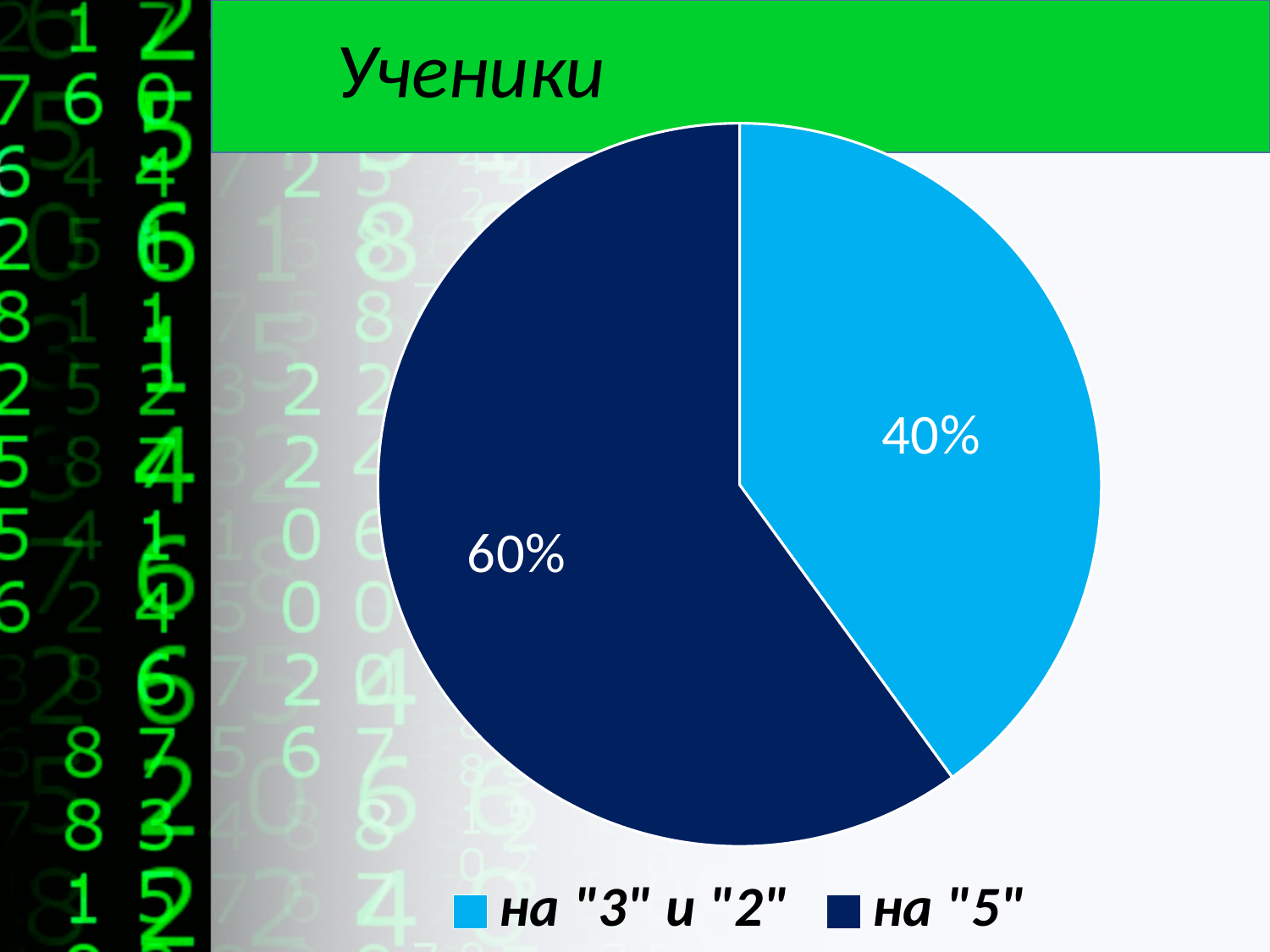

# Ученики

### Chart

| Category | на " 3 "и " 2" |
|---|---|
| на "3" и "2" | 40.0 |
| на "5" | 60.0 |